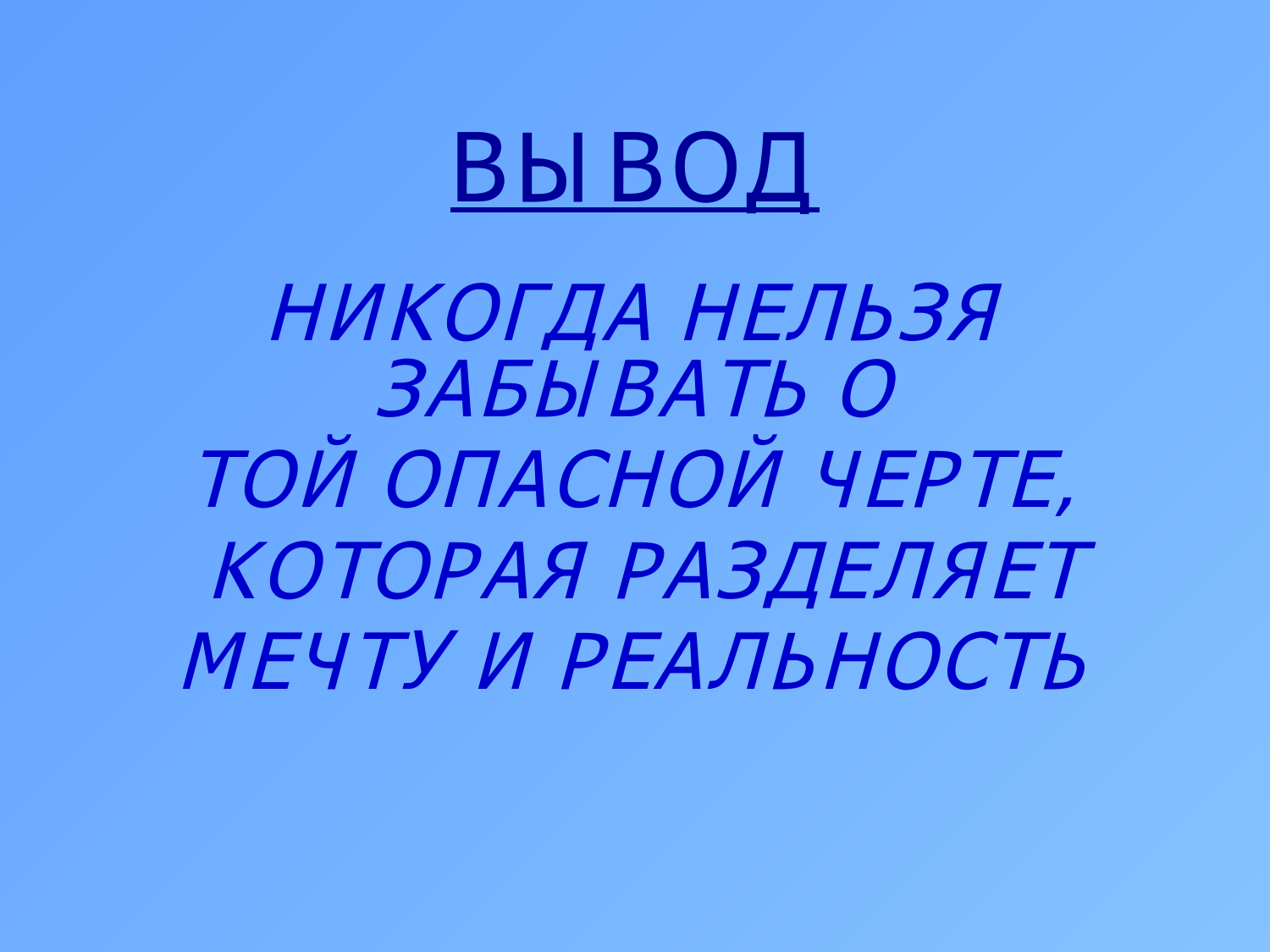

# ВЫВОД
| НИКОГДА НЕЛЬЗЯ ЗАБЫВАТЬ О ТОЙ ОПАСНОЙ ЧЕРТЕ, КОТОРАЯ РАЗДЕЛЯЕТ МЕЧТУ И РЕАЛЬНОСТЬ |
| --- |